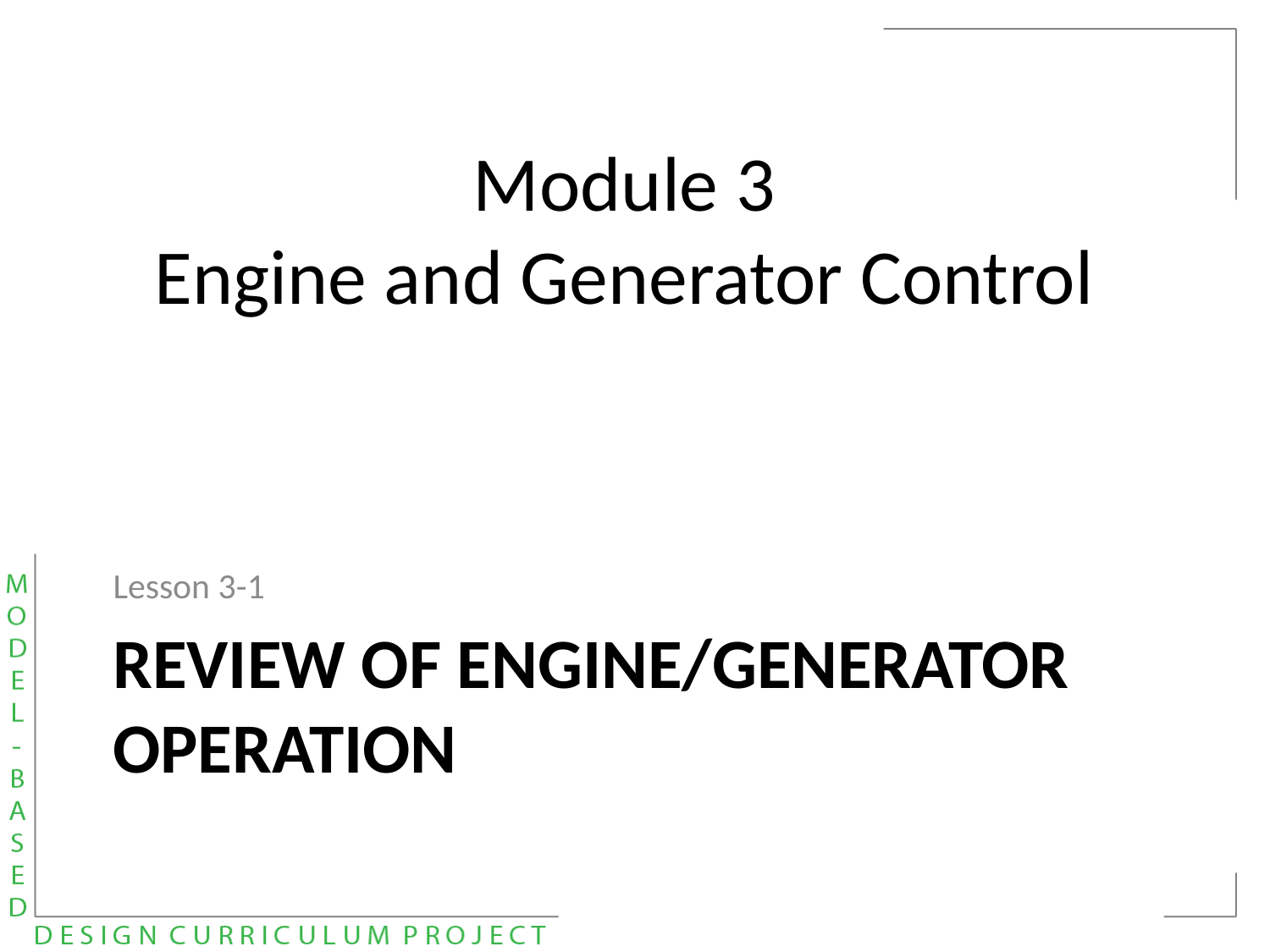

Module 3
Engine and Generator Control
Lesson 3-1
# Review of engine/generator operation